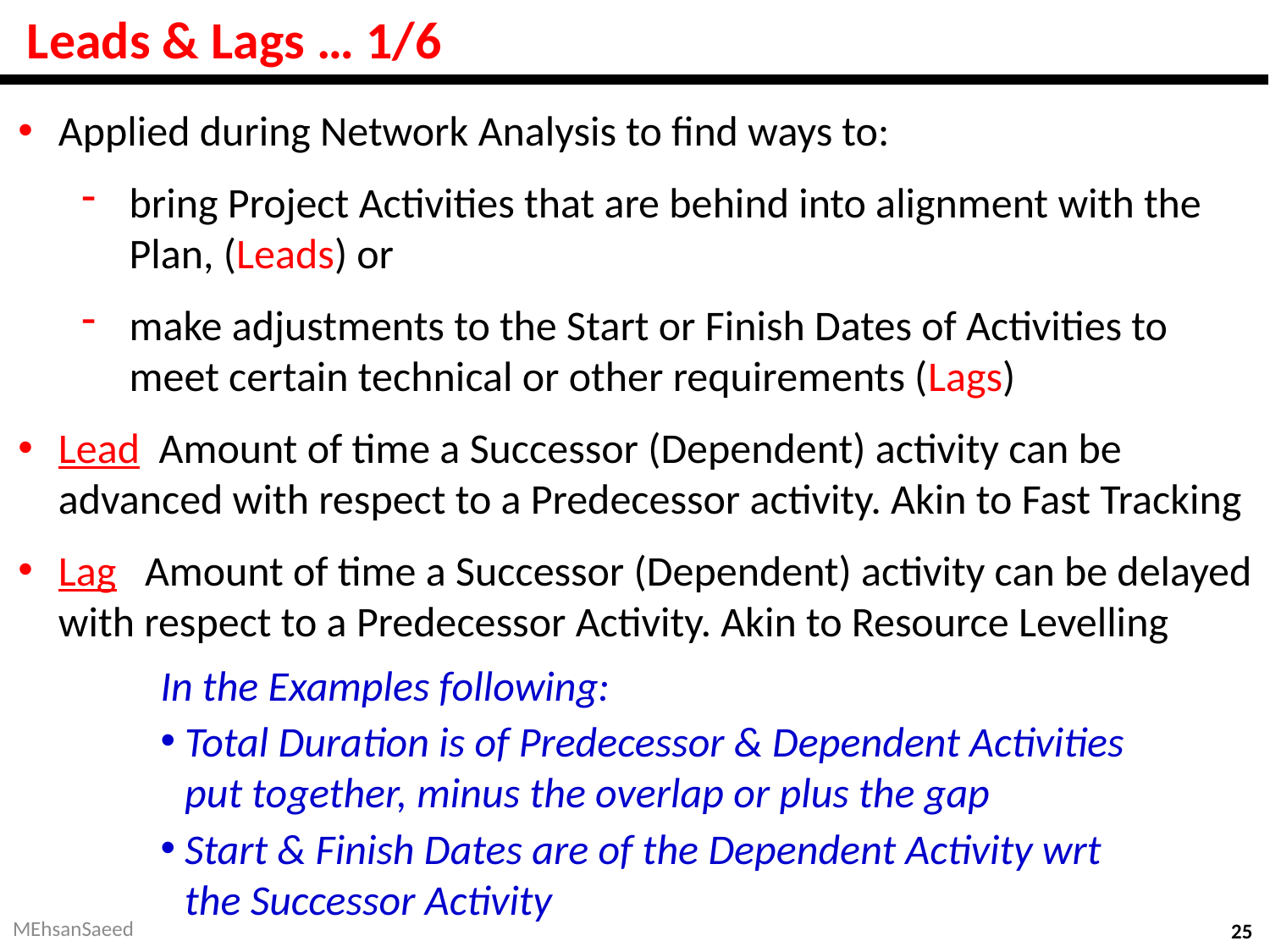

# Leads & Lags … 1/6
Applied during Network Analysis to find ways to:
bring Project Activities that are behind into alignment with the Plan, (Leads) or
make adjustments to the Start or Finish Dates of Activities to meet certain technical or other requirements (Lags)
Lead  Amount of time a Successor (Dependent) activity can be advanced with respect to a Predecessor activity. Akin to Fast Tracking
Lag   Amount of time a Successor (Dependent) activity can be delayed with respect to a Predecessor Activity. Akin to Resource Levelling
In the Examples following:
Total Duration is of Predecessor & Dependent Activities put together, minus the overlap or plus the gap
Start & Finish Dates are of the Dependent Activity wrt the Successor Activity
MEhsanSaeed
25